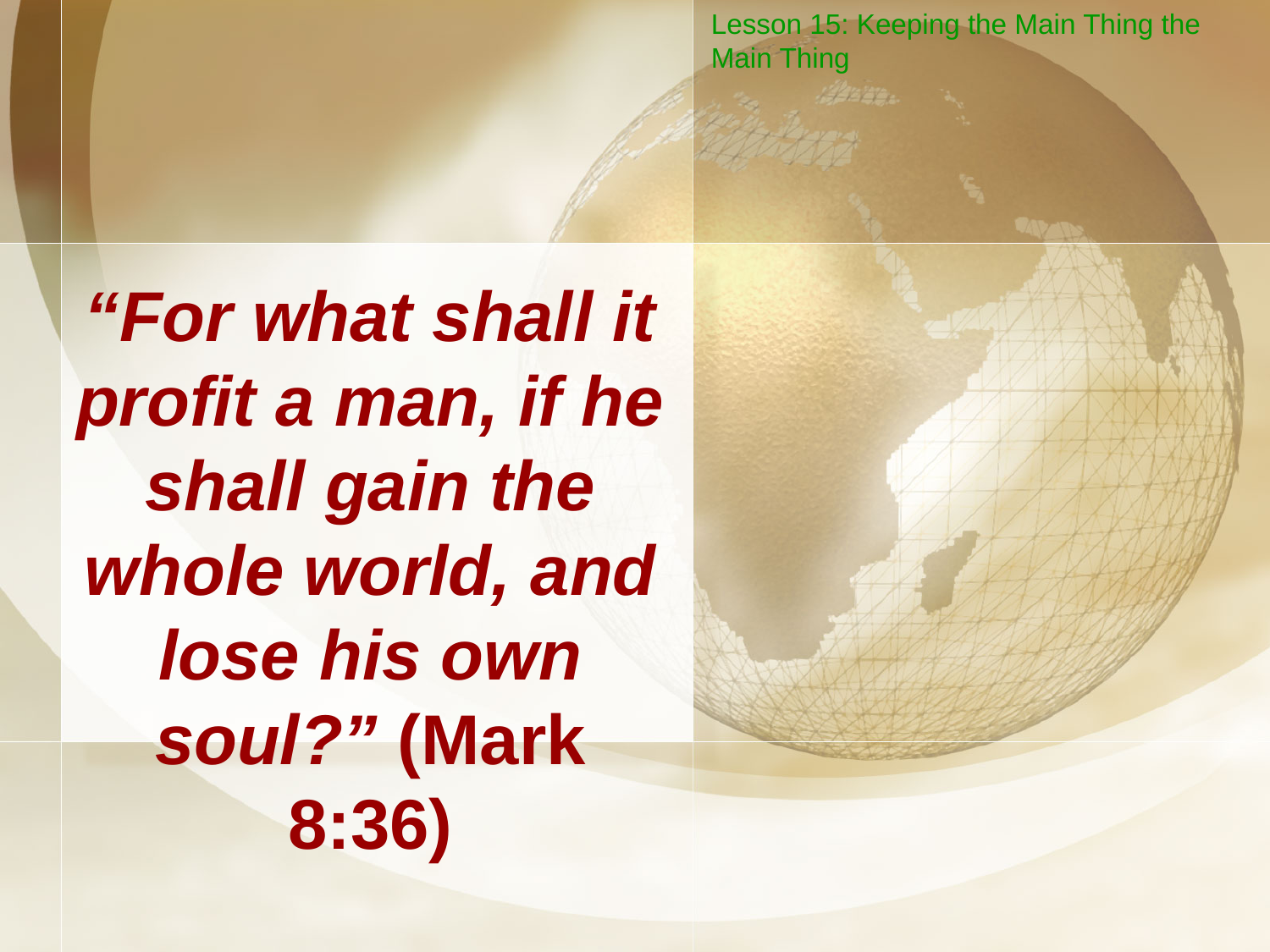

Lesson 15: Keeping the Main Thing the Main Thing
“For what shall it profit a man, if he shall gain the whole world, and lose his own soul?” (Mark 8:36)